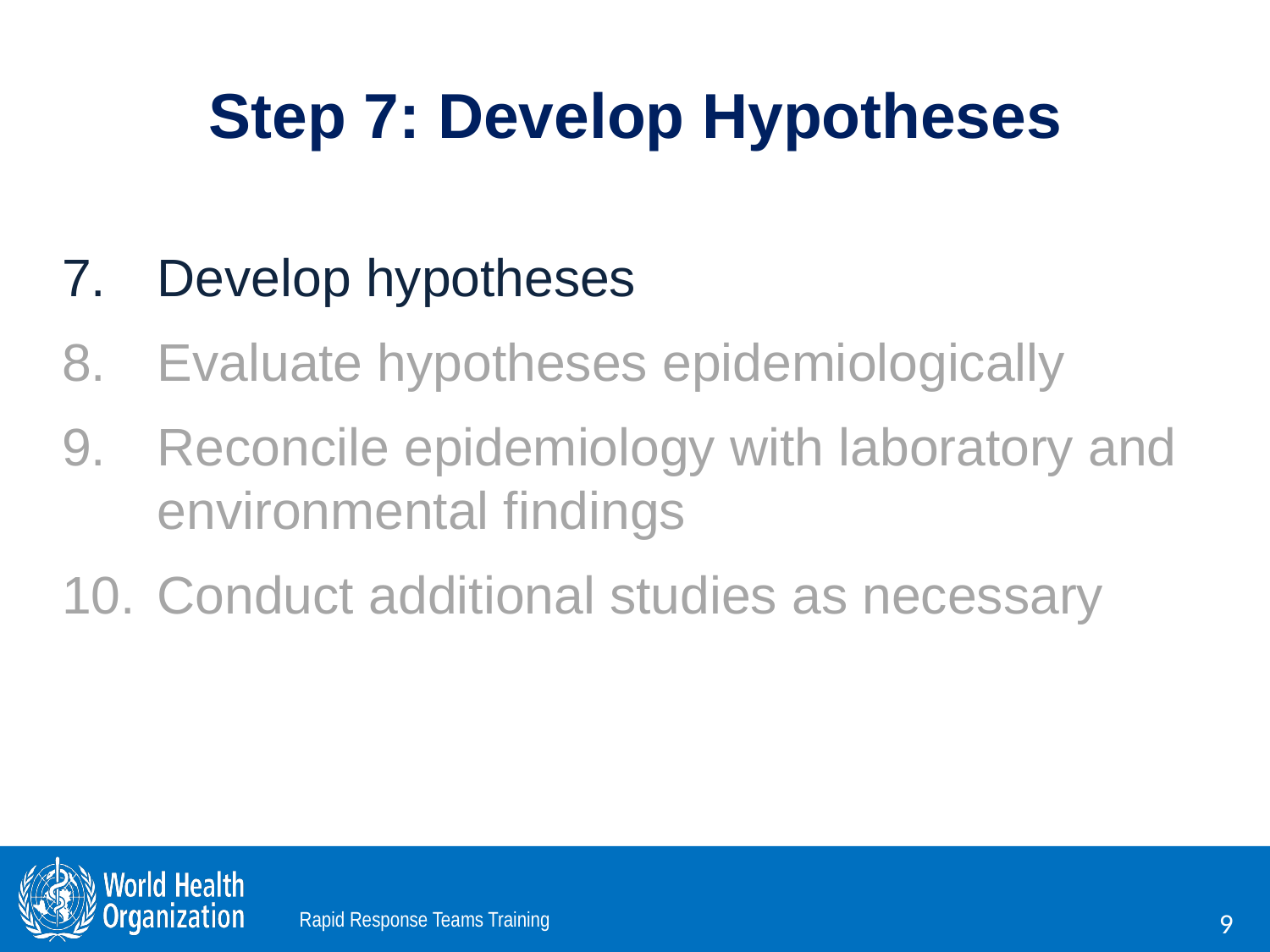

Step 7: Develop Hypotheses
Develop hypotheses
Evaluate hypotheses epidemiologically
Reconcile epidemiology with laboratory and environmental findings
Conduct additional studies as necessary